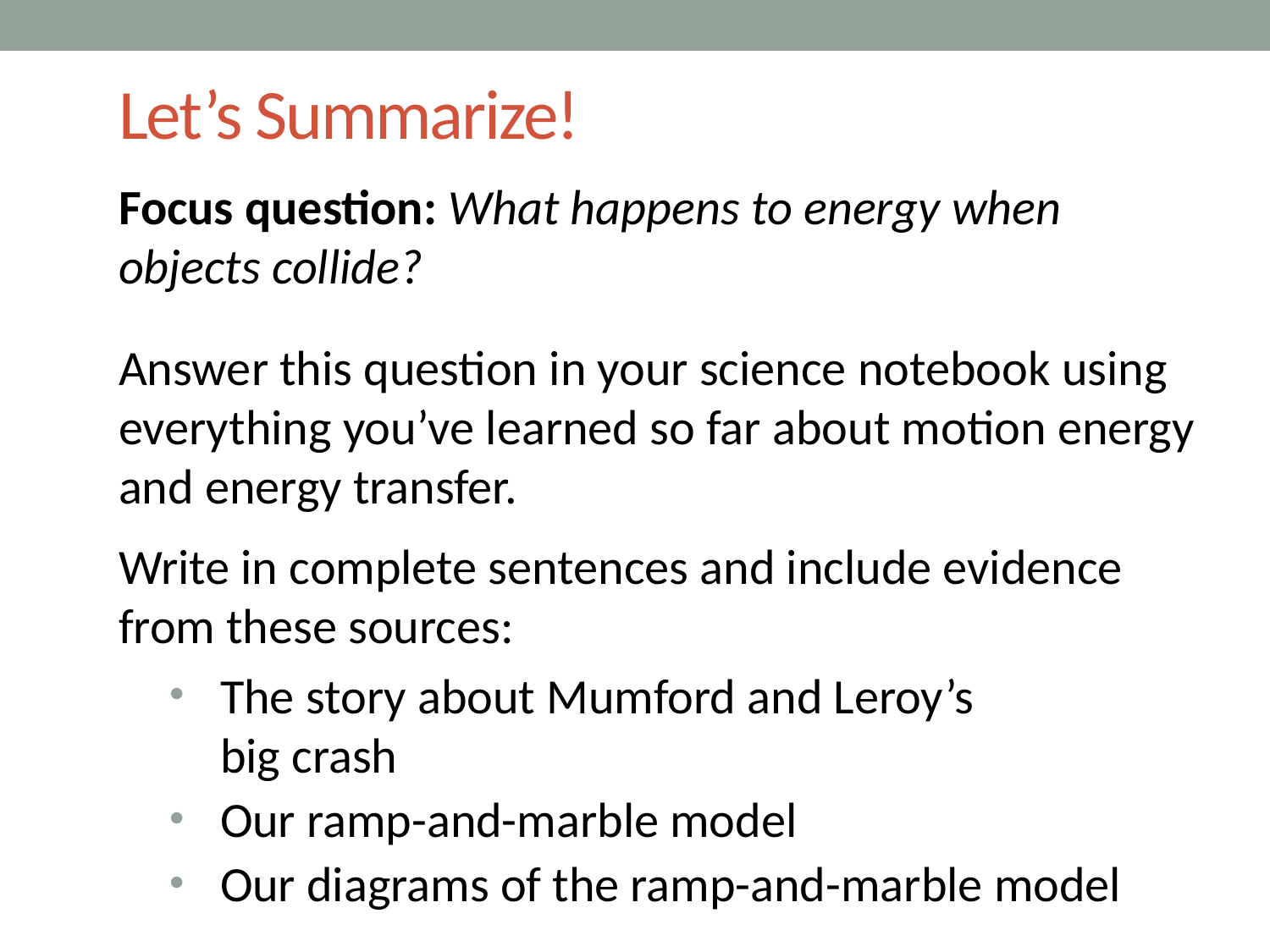

# Let’s Summarize!
Focus question: What happens to energy when objects collide?
Answer this question in your science notebook using everything you’ve learned so far about motion energy and energy transfer.
Write in complete sentences and include evidence from these sources:
The story about Mumford and Leroy’s
big crash
Our ramp-and-marble model
Our diagrams of the ramp-and-marble model